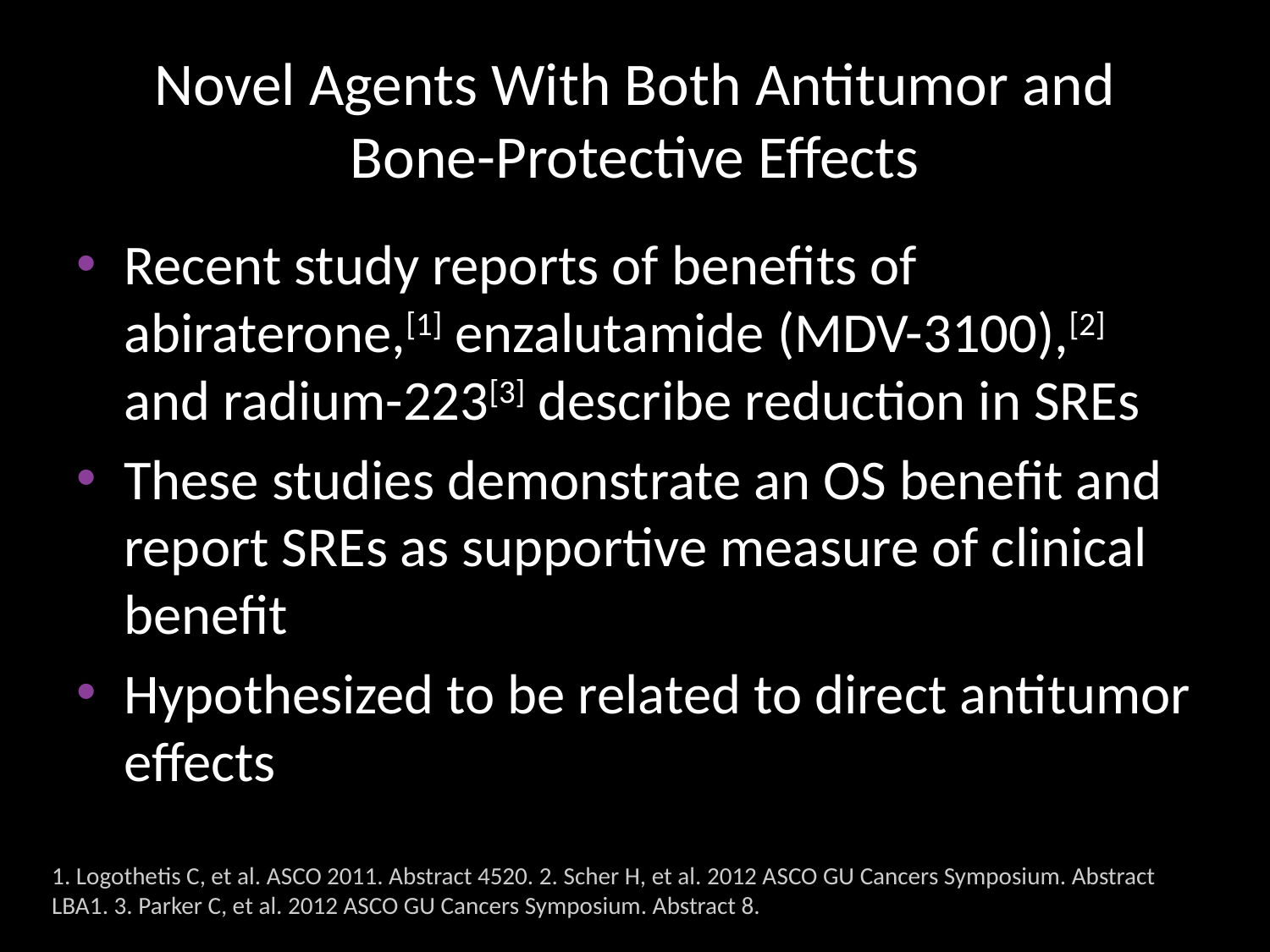

# Novel Agents With Both Antitumor and Bone-Protective Effects
Recent study reports of benefits of abiraterone,[1] enzalutamide (MDV-3100),[2] and radium-223[3] describe reduction in SREs
These studies demonstrate an OS benefit and report SREs as supportive measure of clinical benefit
Hypothesized to be related to direct antitumor effects
1. Logothetis C, et al. ASCO 2011. Abstract 4520. 2. Scher H, et al. 2012 ASCO GU Cancers Symposium. Abstract LBA1. 3. Parker C, et al. 2012 ASCO GU Cancers Symposium. Abstract 8.